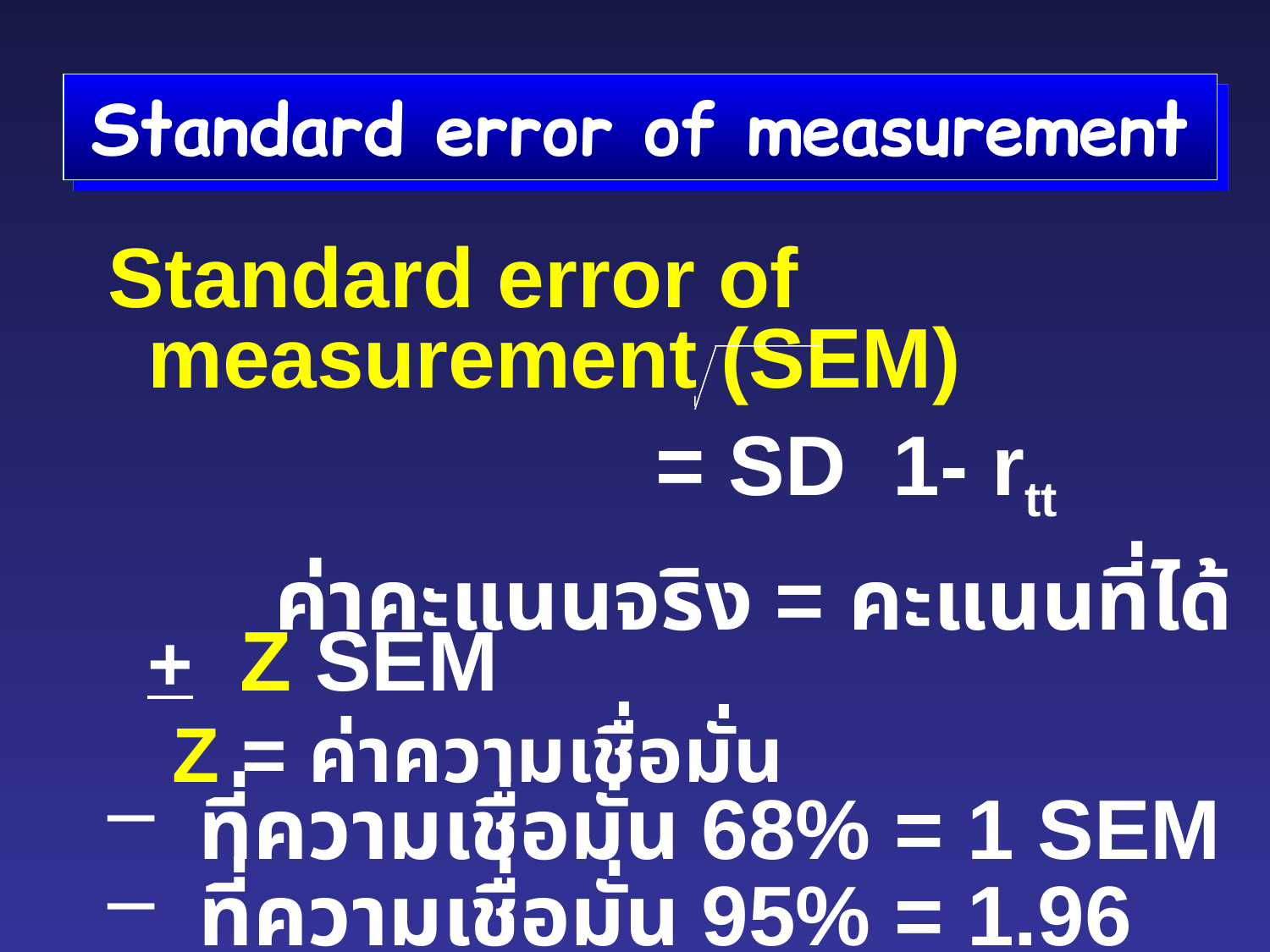

# Standard error of measurement
Standard error of measurement (SEM)
					= SD  1- rtt

		ค่าคะแนนจริง = คะแนนที่ได้ +  Z SEM

   Z = ค่าความเชื่อมั่น
  ที่ความเชื่อมั่น 68% = 1 SEM
  ที่ความเชื่อมั่น 95% = 1.96 SEM
  ที่ความเชื่อมั่น 99% = 2.58 SEM